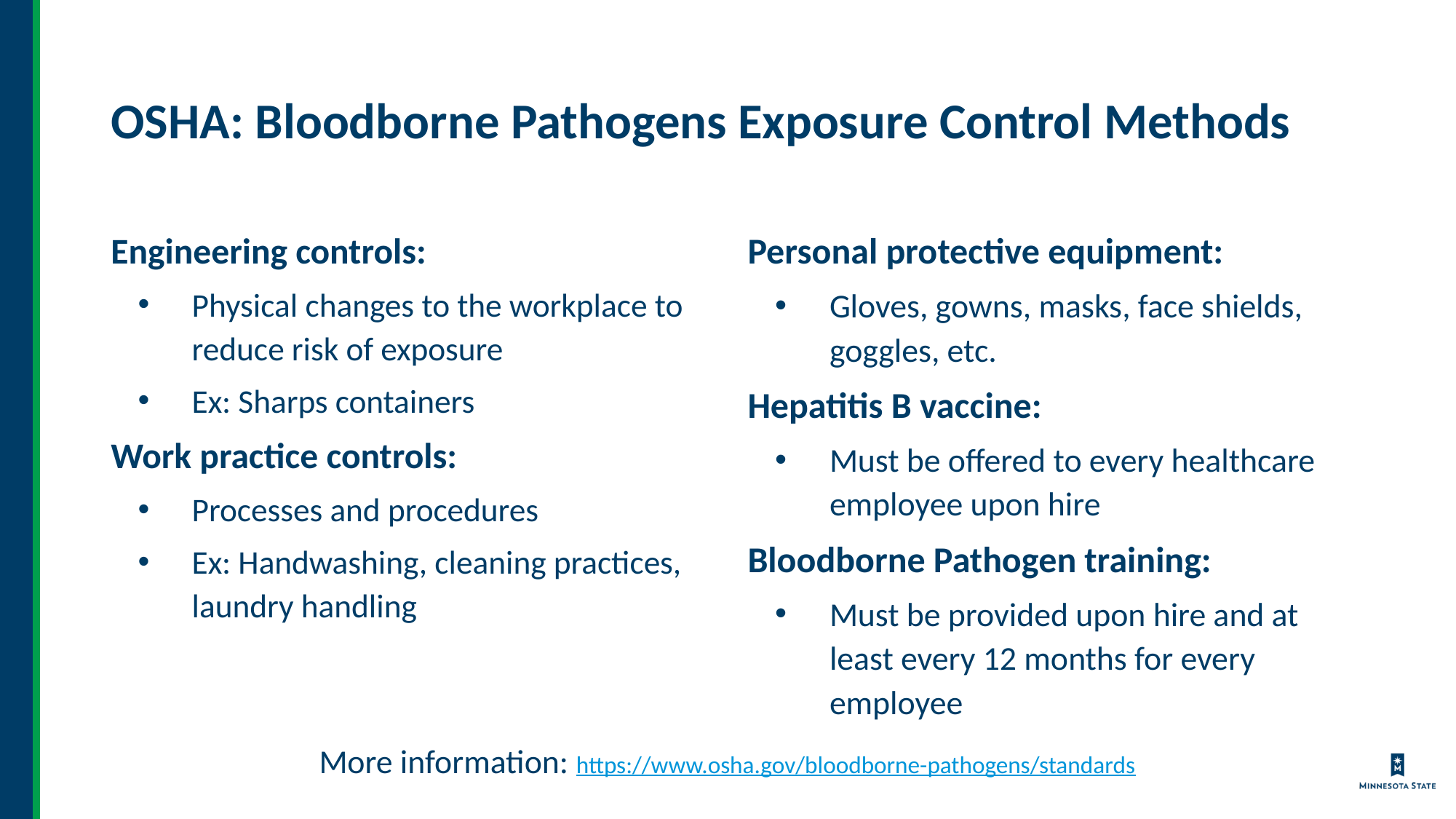

# OSHA: Bloodborne Pathogens Exposure Control Methods
Engineering controls:
Physical changes to the workplace to reduce risk of exposure
Ex: Sharps containers
Work practice controls:
Processes and procedures
Ex: Handwashing, cleaning practices, laundry handling

Personal protective equipment:
Gloves, gowns, masks, face shields, goggles, etc.
Hepatitis B vaccine:
Must be offered to every healthcare employee upon hire
Bloodborne Pathogen training:
Must be provided upon hire and at least every 12 months for every employee
More information: https://www.osha.gov/bloodborne-pathogens/standards